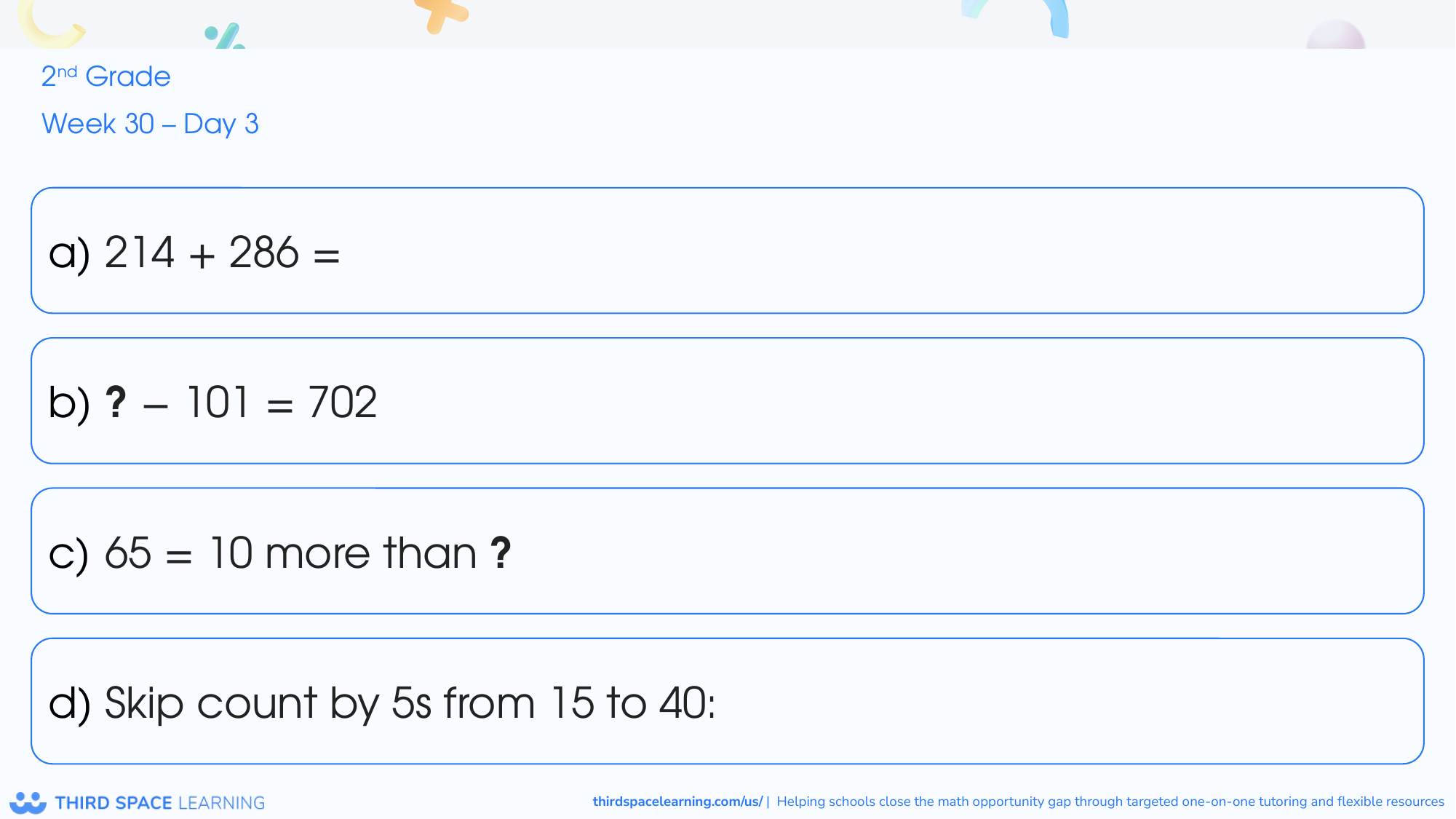

2nd Grade
Week 30 – Day 3
214 + 286 =
? − 101 = 702
65 = 10 more than ?
Skip count by 5s from 15 to 40: